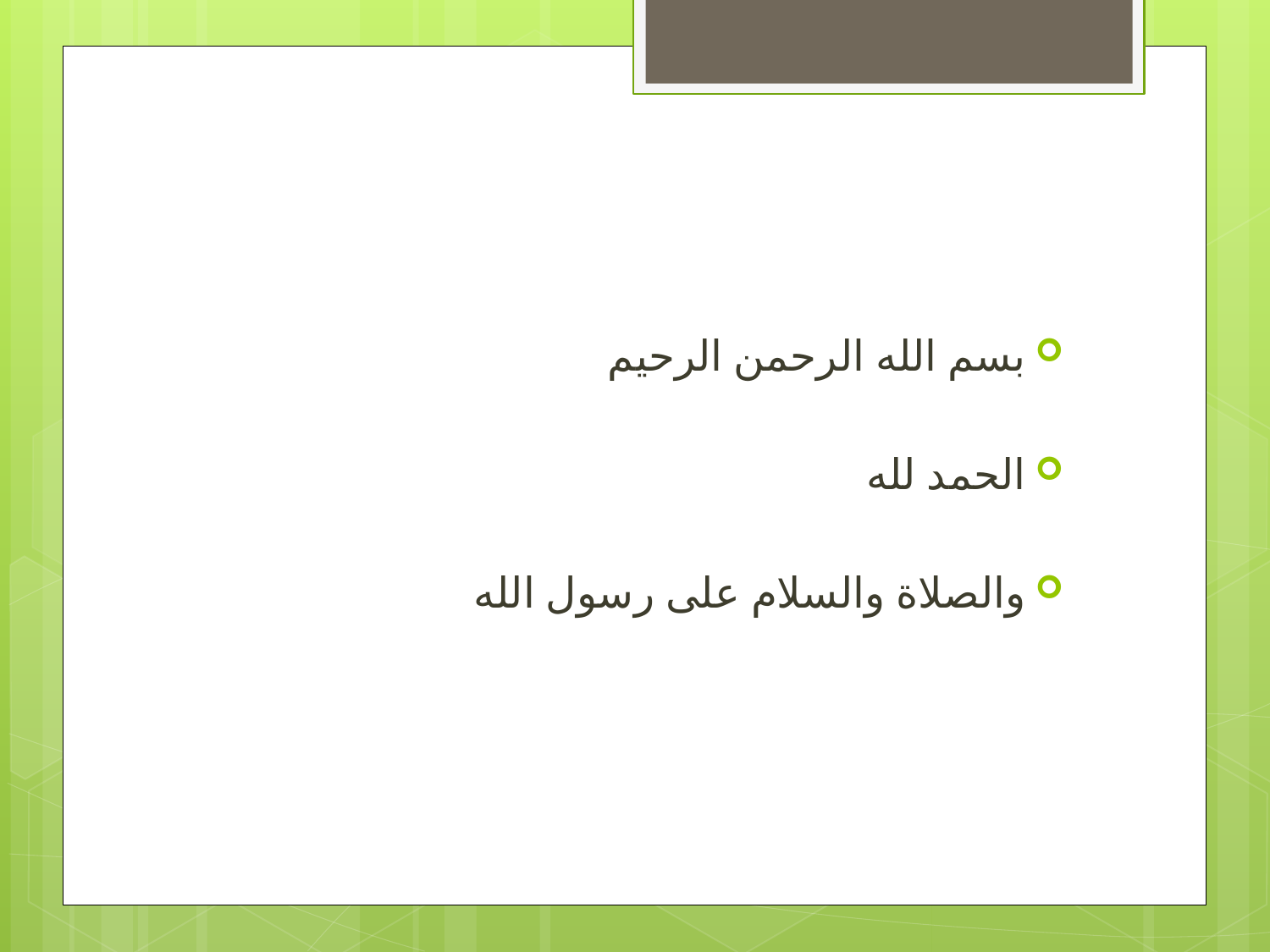

بسم الله الرحمن الرحيم

الحمد لله

والصلاة والسلام على رسول الله